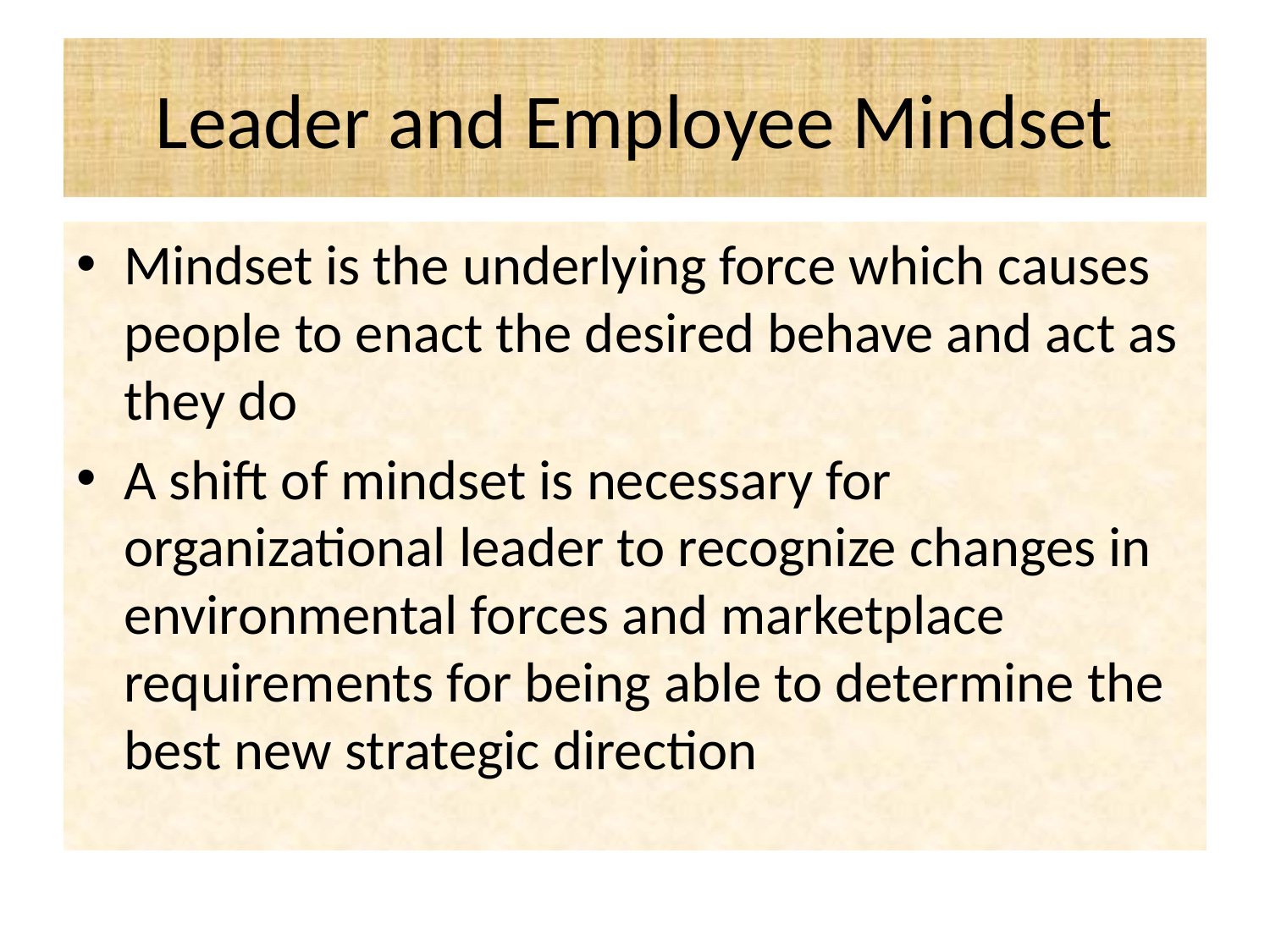

# Leader and Employee Mindset
Mindset is the underlying force which causes people to enact the desired behave and act as they do
A shift of mindset is necessary for organizational leader to recognize changes in environmental forces and marketplace requirements for being able to determine the best new strategic direction